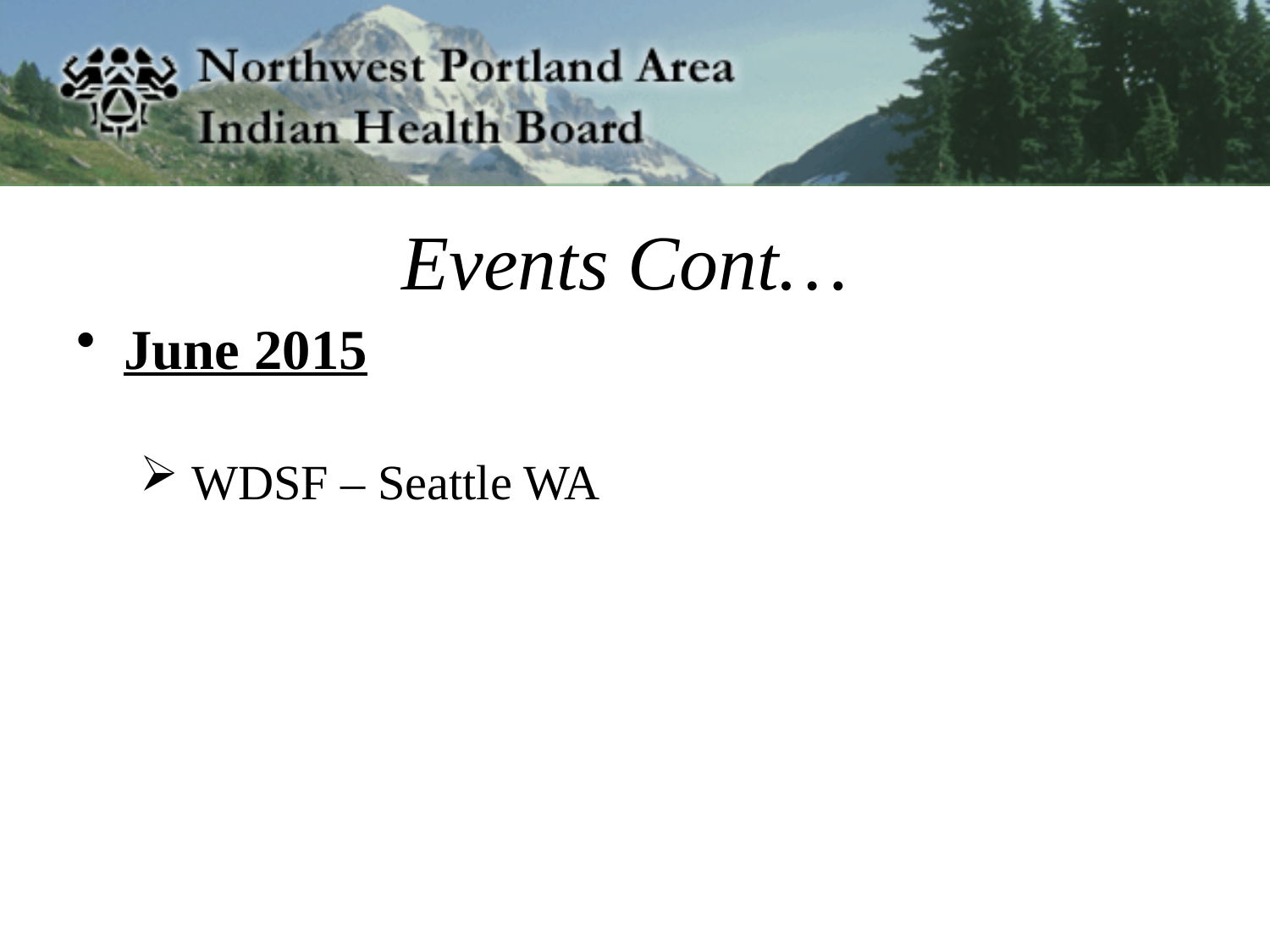

# Events Cont…
June 2015

 WDSF – Seattle WA